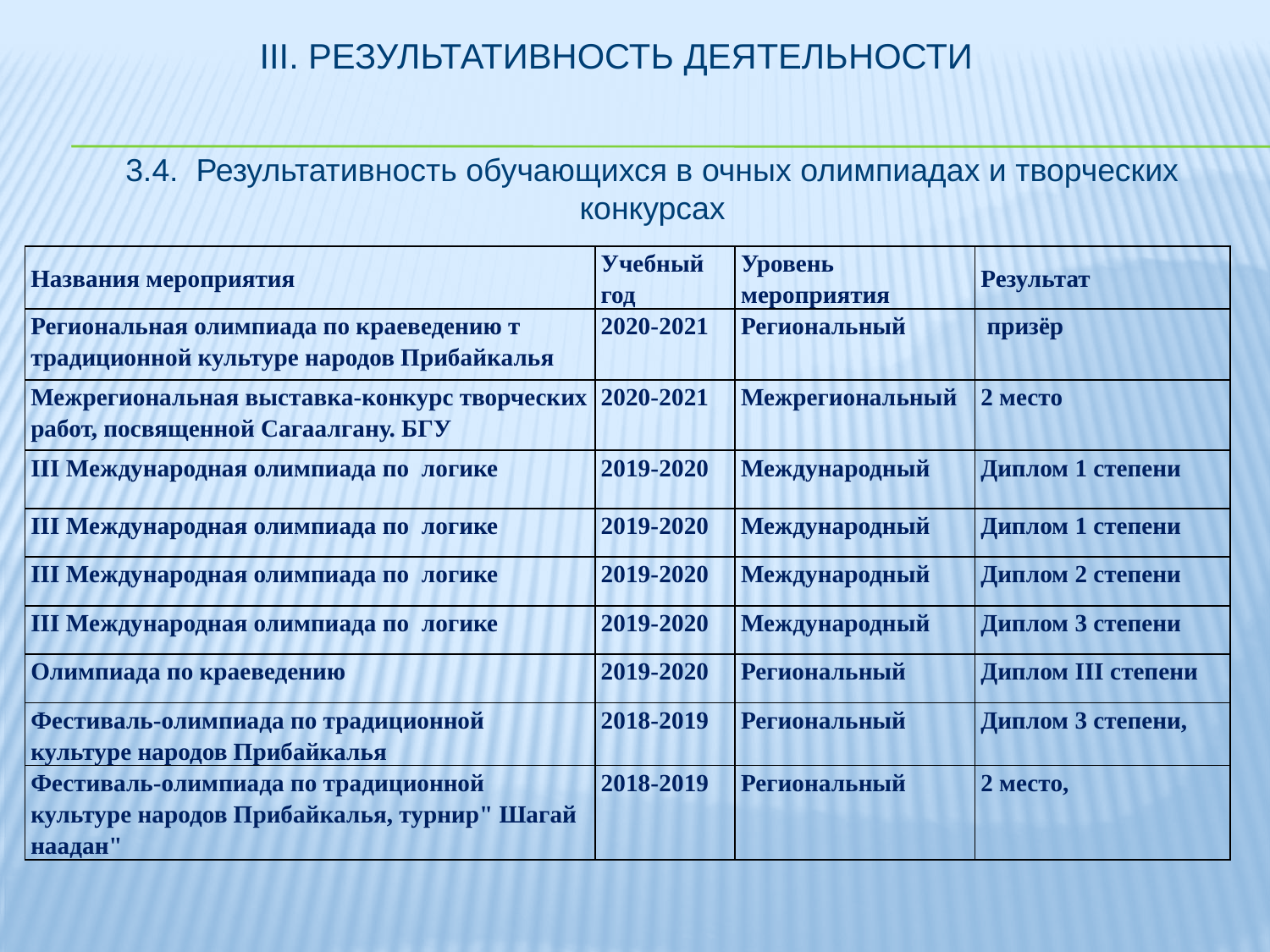

# III. Результативность деятельности
3.4.  Результативность обучающихся в очных олимпиадах и творческих конкурсах
| Названия мероприятия | Учебный год | Уровень мероприятия | Результат |
| --- | --- | --- | --- |
| Региональная олимпиада по краеведению т традиционной культуре народов Прибайкалья | 2020-2021 | Региональный | призёр |
| Межрегиональная выставка-конкурс творческих работ, посвященной Сагаалгану. БГУ | 2020-2021 | Межрегиональный | 2 место |
| III Международная олимпиада по логике | 2019-2020 | Международный | Диплом 1 степени |
| III Международная олимпиада по логике | 2019-2020 | Международный | Диплом 1 степени |
| III Международная олимпиада по логике | 2019-2020 | Международный | Диплом 2 степени |
| III Международная олимпиада по логике | 2019-2020 | Международный | Диплом 3 степени |
| Олимпиада по краеведению | 2019-2020 | Региональный | Диплом III cтепени |
| Фестиваль-олимпиада по традиционной культуре народов Прибайкалья | 2018-2019 | Региональный | Диплом 3 степени, |
| Фестиваль-олимпиада по традиционной культуре народов Прибайкалья, турнир" Шагай наадан" | 2018-2019 | Региональный | 2 место, |